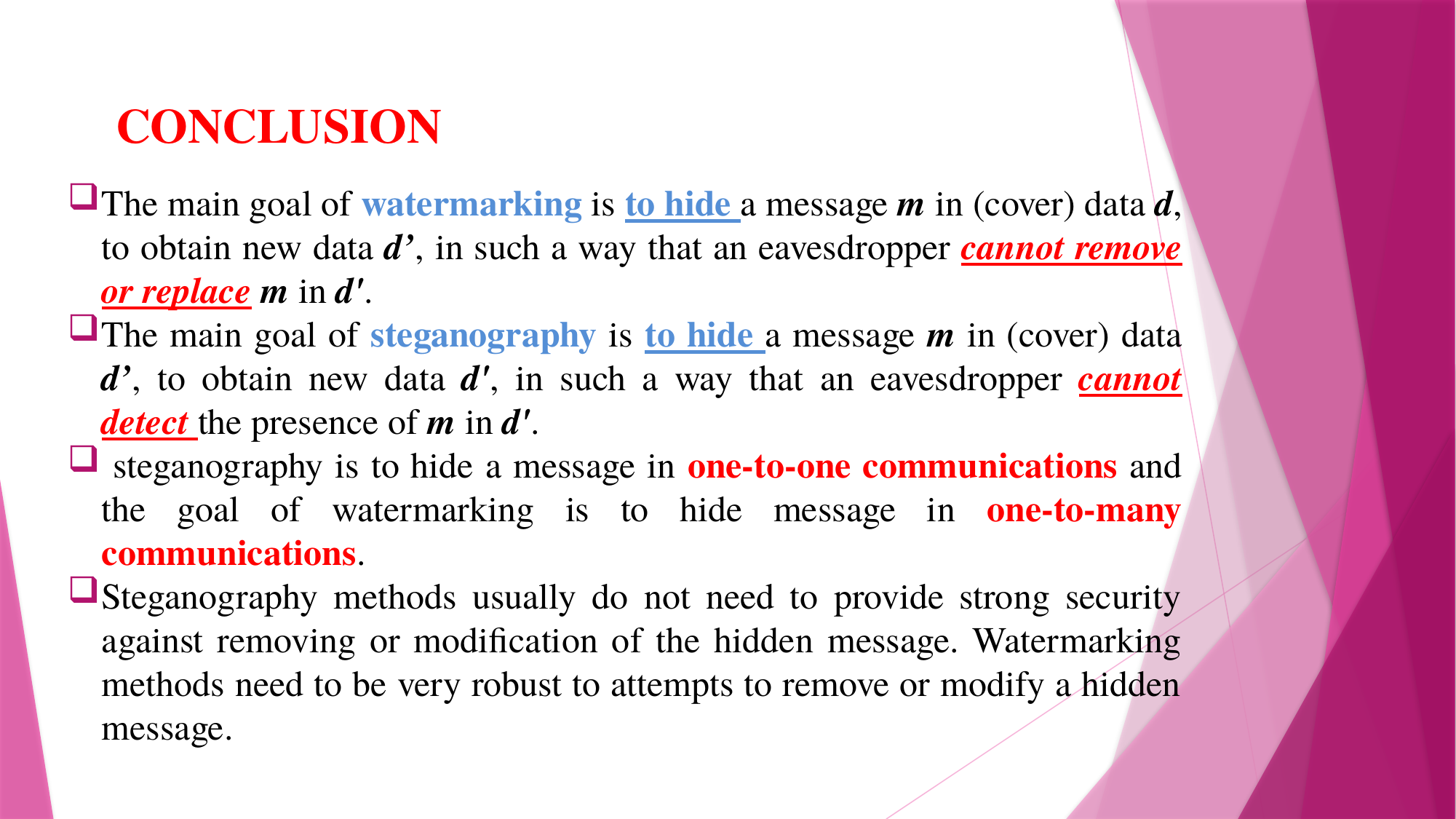

CONCLUSION
The main goal of watermarking is to hide a message m in (cover) data d, to obtain new data d’, in such a way that an eavesdropper cannot remove or replace m in d'.
The main goal of steganography is to hide a message m in (cover) data d’, to obtain new data d', in such a way that an eavesdropper cannot detect the presence of m in d'.
 steganography is to hide a message in one-to-one communications and the goal of watermarking is to hide message in one-to-many communications.
Steganography methods usually do not need to provide strong security against removing or modification of the hidden message. Watermarking methods need to be very robust to attempts to remove or modify a hidden message.